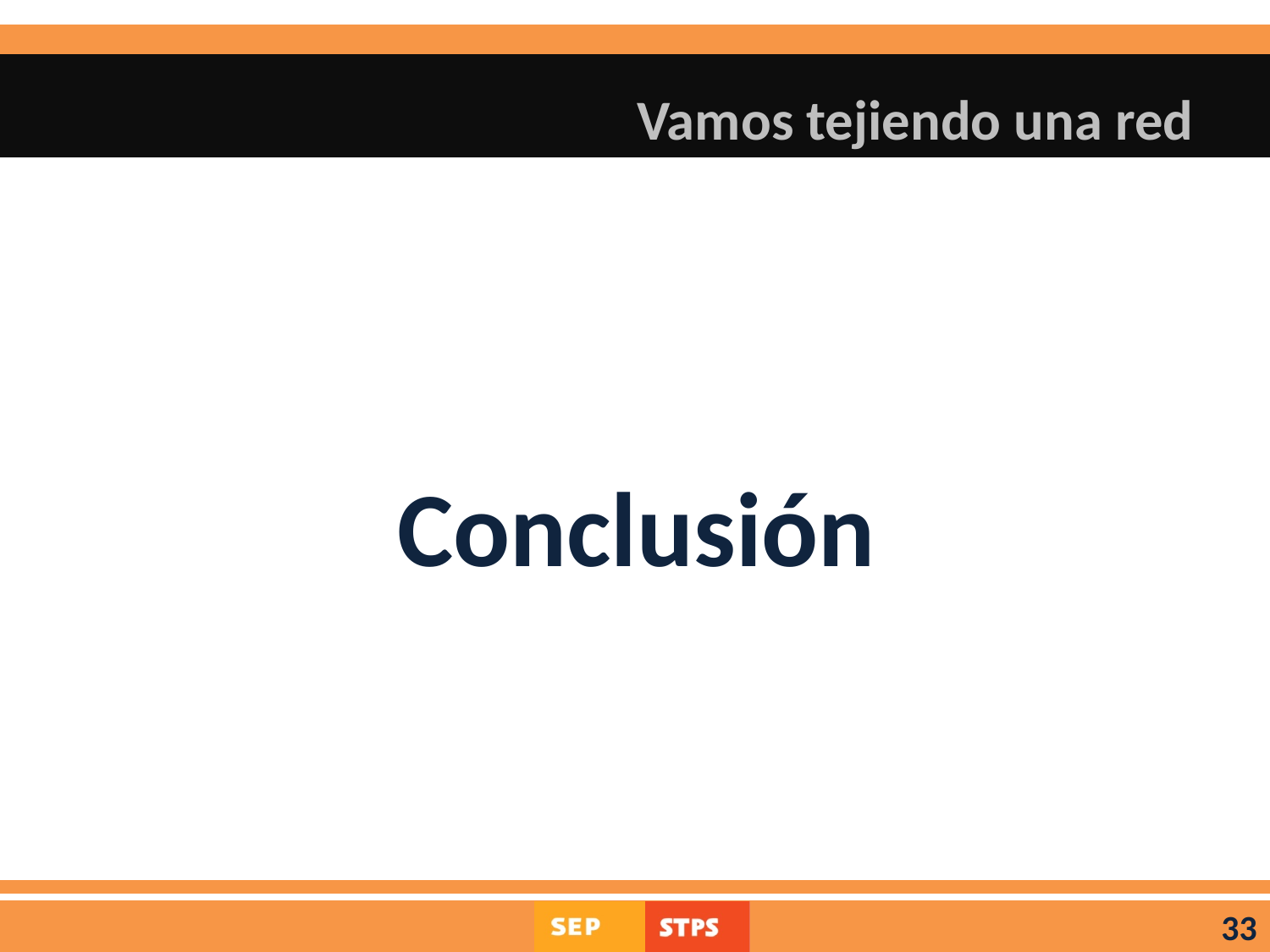

# Vamos tejiendo una red
Conclusión

33